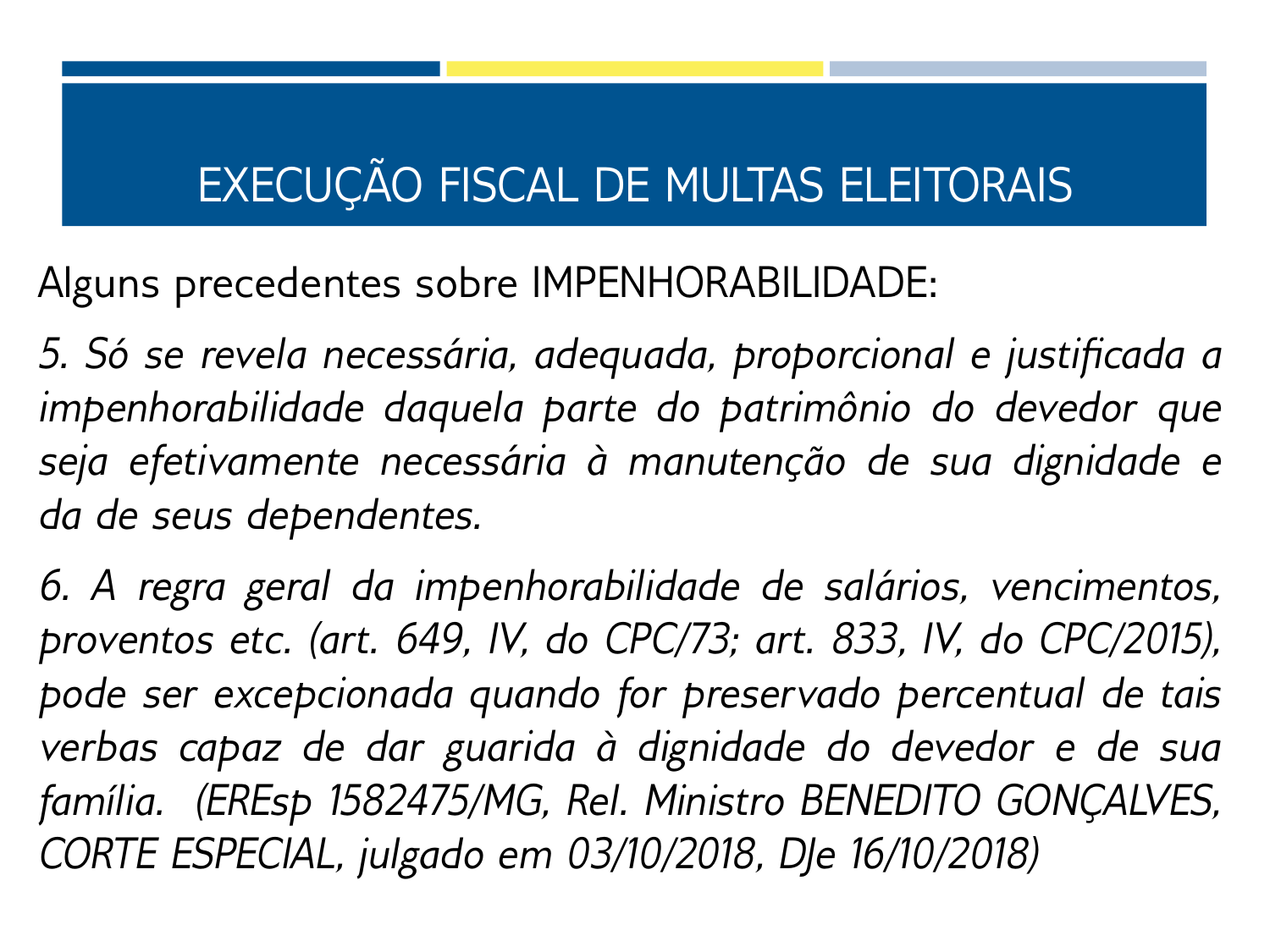

# EXECUÇÃO FISCAL DE MULTAS ELEITORAIS
Alguns precedentes sobre IMPENHORABILIDADE:
5. Só se revela necessária, adequada, proporcional e justificada a impenhorabilidade daquela parte do patrimônio do devedor que seja efetivamente necessária à manutenção de sua dignidade e da de seus dependentes.
6. A regra geral da impenhorabilidade de salários, vencimentos, proventos etc. (art. 649, IV, do CPC/73; art. 833, IV, do CPC/2015), pode ser excepcionada quando for preservado percentual de tais verbas capaz de dar guarida à dignidade do devedor e de sua família.  (EREsp 1582475/MG, Rel. Ministro BENEDITO GONÇALVES, CORTE ESPECIAL, julgado em 03/10/2018, DJe 16/10/2018)